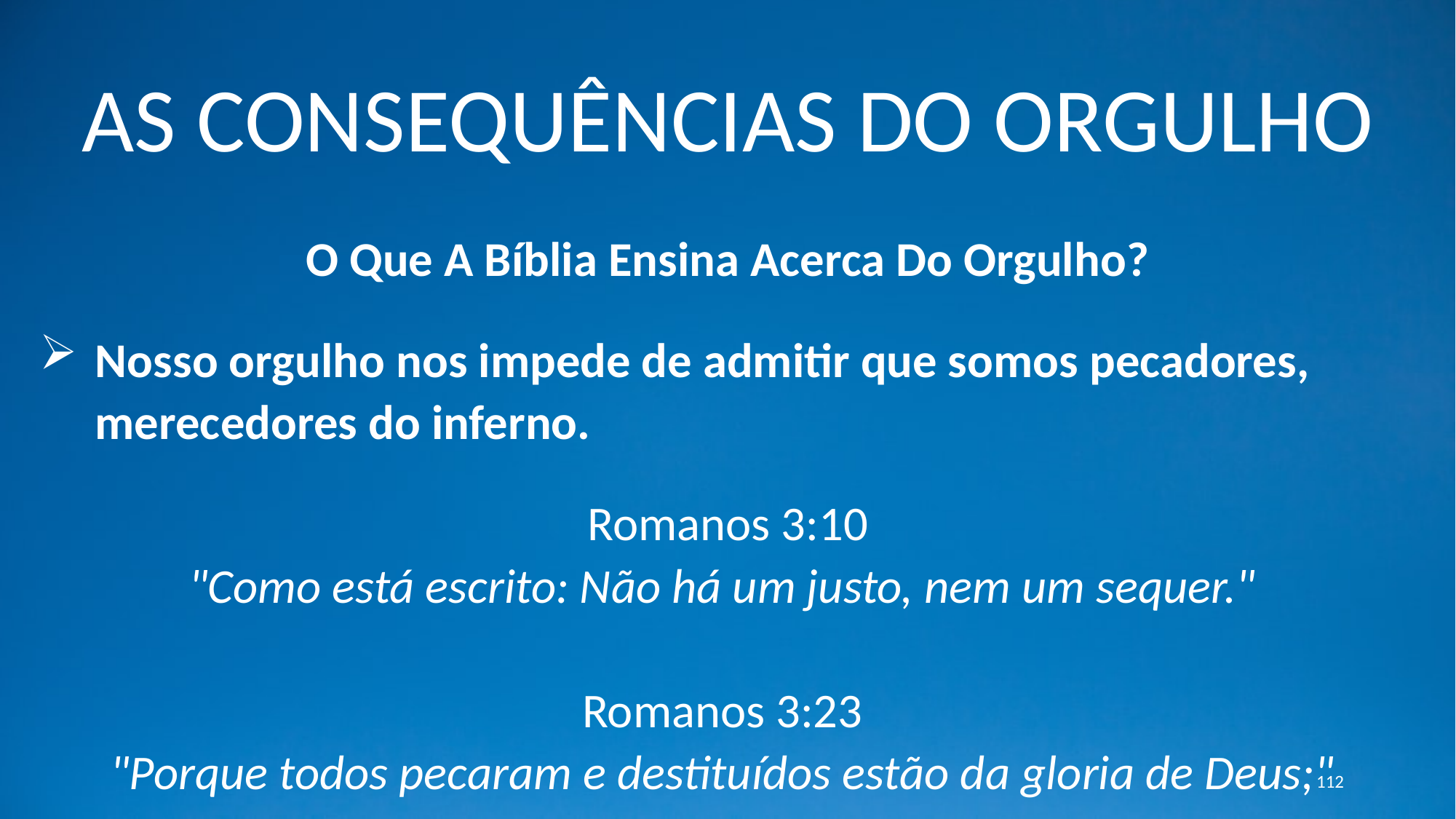

# AS CONSEQUÊNCIAS DO ORGULHO
O Que A Bíblia Ensina Acerca Do Orgulho?

Nosso orgulho nos impede de admitir que somos pecadores, merecedores do inferno.

 Romanos 3:10
"Como está escrito: Não há um justo, nem um sequer."

Romanos 3:23
"Porque todos pecaram e destituídos estão da gloria de Deus;"

112